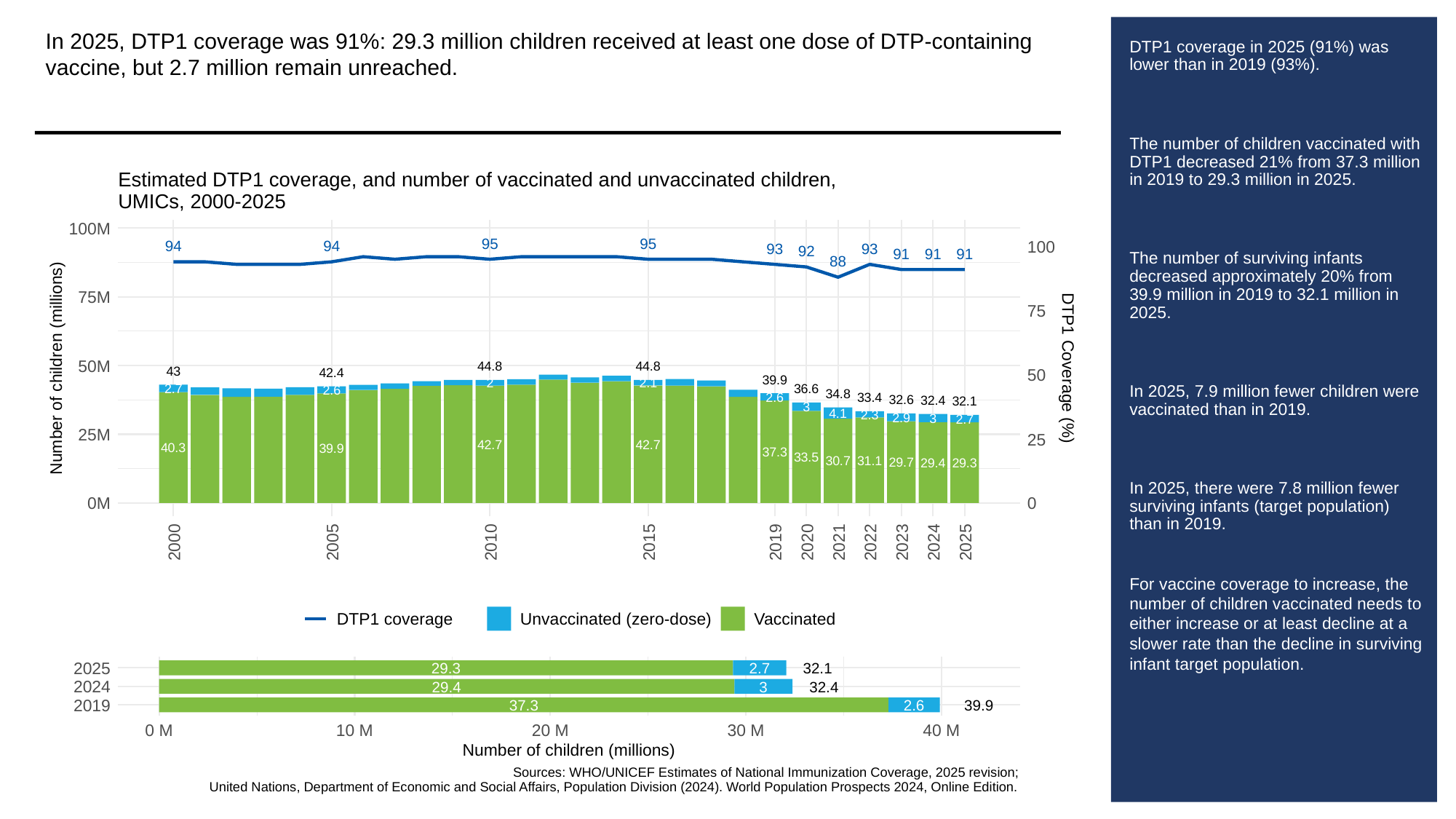

In 2025, DTP1 coverage was 91%: 29.3 million children received at least one dose of DTP-containing vaccine, but 2.7 million remain unreached.
# DTP1 coverage in 2025 (91%) was lower than in 2019 (93%).

The number of children vaccinated with DTP1 decreased 21% from 37.3 million in 2019 to 29.3 million in 2025.

The number of surviving infants decreased approximately 20% from 39.9 million in 2019 to 32.1 million in 2025.

In 2025, 7.9 million fewer children were vaccinated than in 2019.

In 2025, there were 7.8 million fewer surviving infants (target population) than in 2019.

For vaccine coverage to increase, the number of children vaccinated needs to either increase or at least decline at a slower rate than the decline in surviving infant target population.

Estimated DTP1 coverage, and number of vaccinated and unvaccinated children,
UMICs, 2000-2025

100M

95
95
94
94
100
93
93
92
91
91
91
88

75M

75

50M
44.8
44.8
Number of children (millions)
DTP1 Coverage (%)

43
42.4
50

39.9

2.1
2

2.7
36.6

2.6

34.8

2.6
33.4

32.6

32.4
32.1

3

4.1
2.3

2.9

3
2.7

25M
25

42.7
42.7
40.3
39.9
37.3
33.5
31.1
30.7
29.7
29.4
29.3

0M
0

2000
2005
2010
2015
2019
2020
2021
2022
2023
2024
2025

DTP1 coverage
Unvaccinated (zero-dose)
Vaccinated

2025
29.3
2.7
32.1

2024
29.4
3
32.4

2019
37.3
2.6
39.9

0 M
10 M
20 M
30 M
40 M
Number of children (millions)
Sources: WHO/UNICEF Estimates of National Immunization Coverage, 2025 revision;
United Nations, Department of Economic and Social Affairs, Population Division (2024). World Population Prospects 2024, Online Edition.